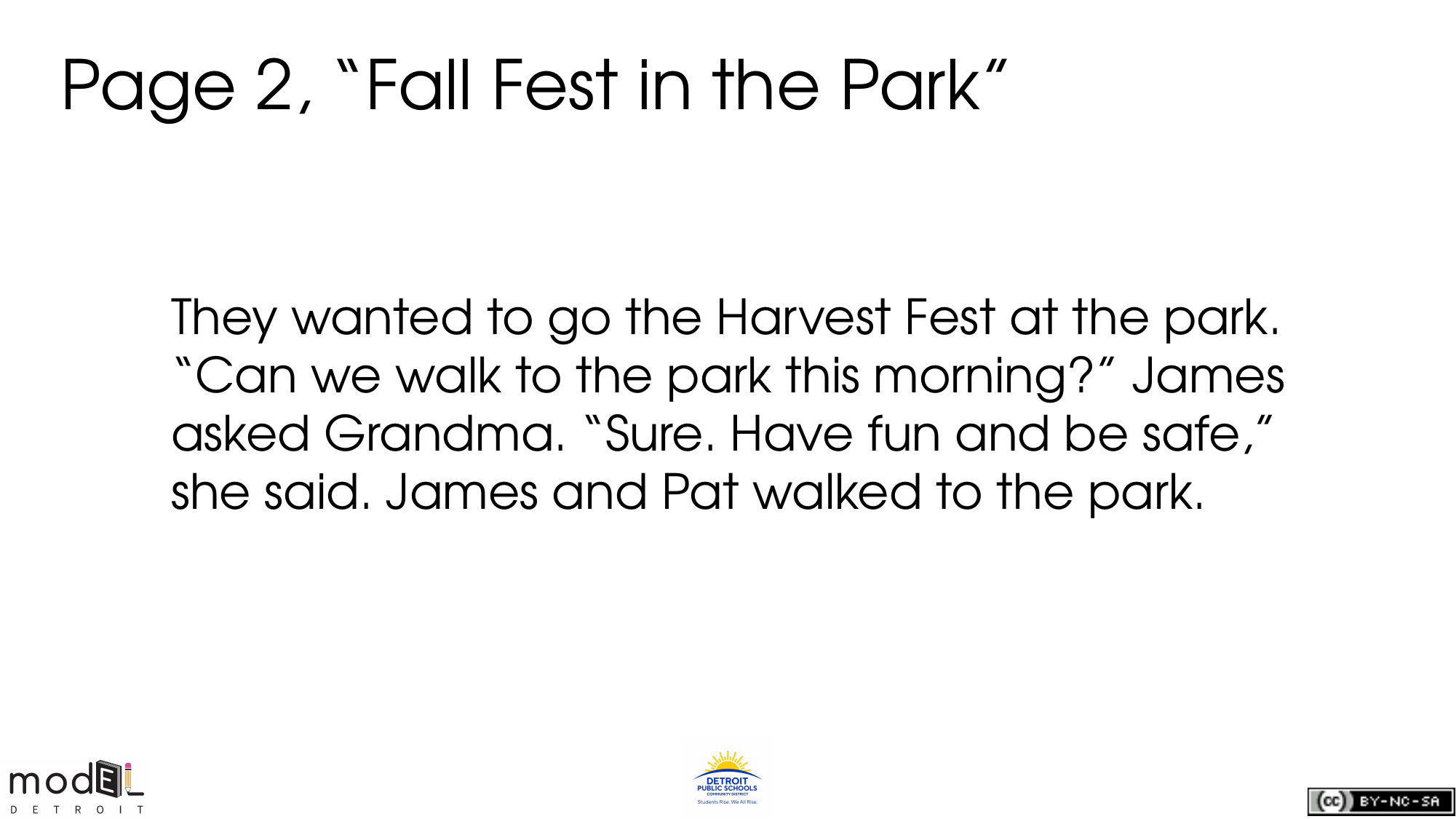

# Page 2, “Fall Fest in the Park”

They wanted to go the Harvest Fest at the park.
“Can we walk to the park this morning?” James asked Grandma. “Sure. Have fun and be safe,” she said. James and Pat walked to the park.